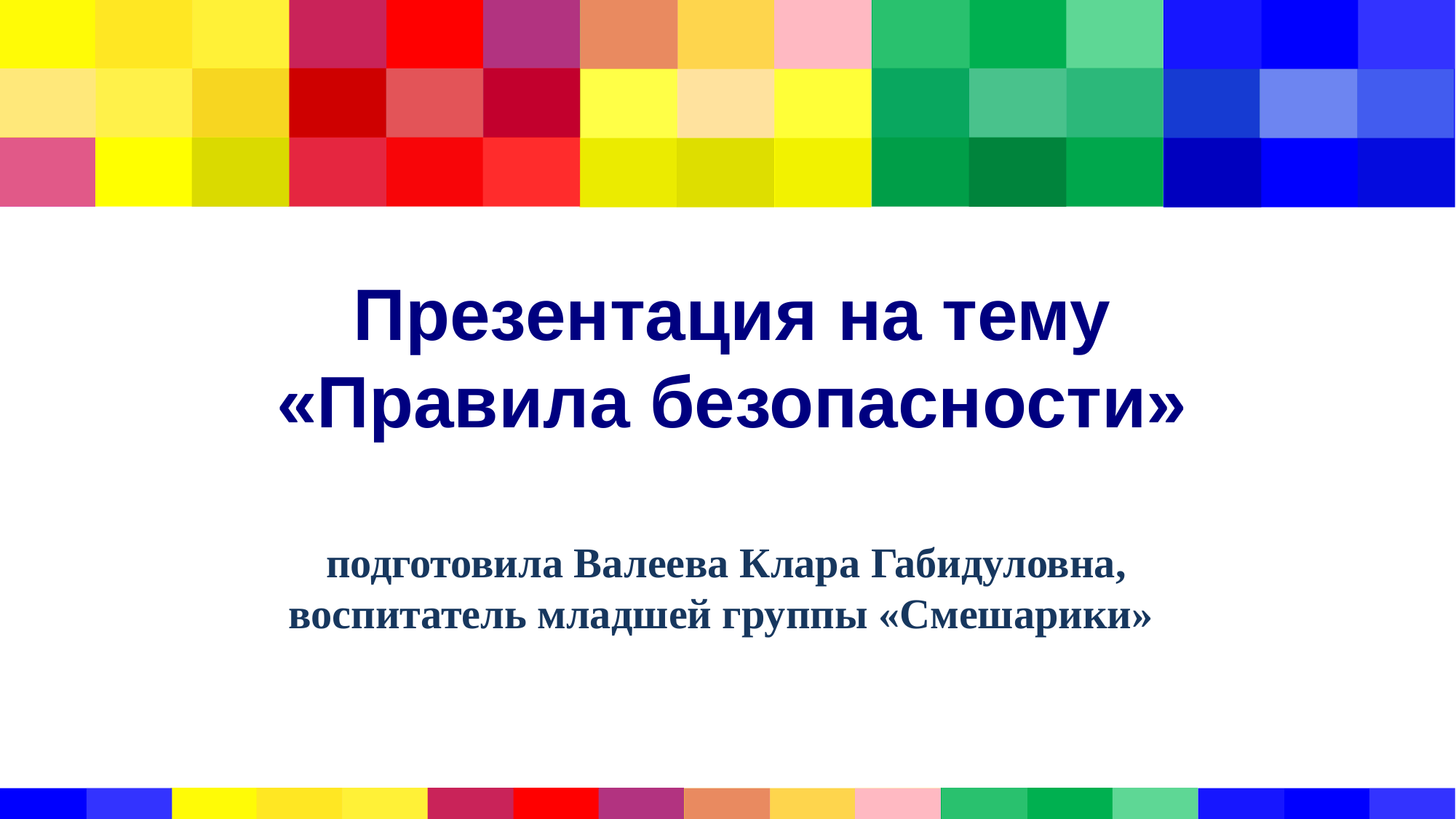

# Презентация на тему «Правила безопасности»
подготовила Валеева Клара Габидуловна,
воспитатель младшей группы «Смешарики»